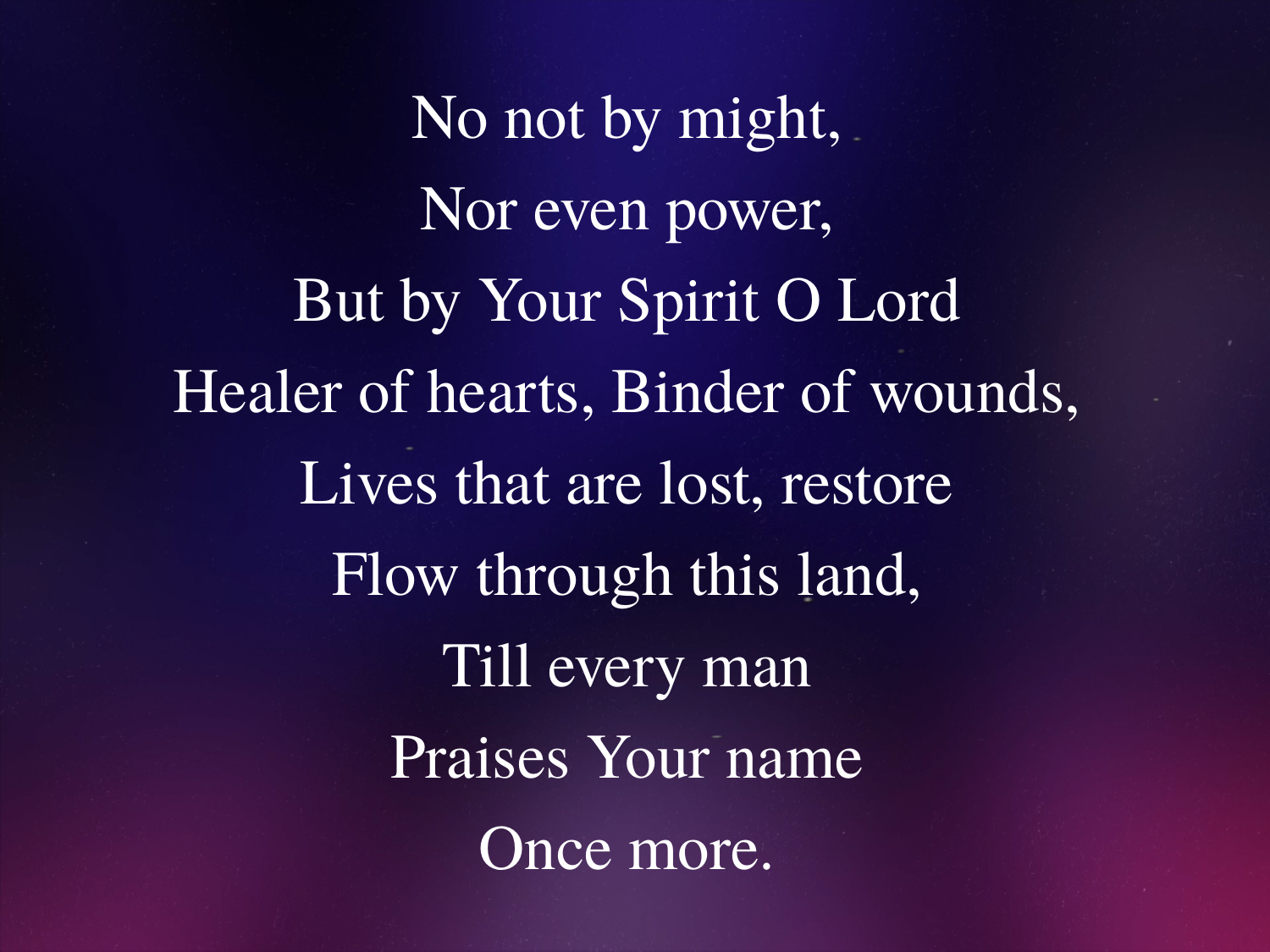

# No not by might, Nor even power, But by Your Spirit O Lord Healer of hearts, Binder of wounds, Lives that are lost, restore Flow through this land, Till every man Praises Your name Once more.